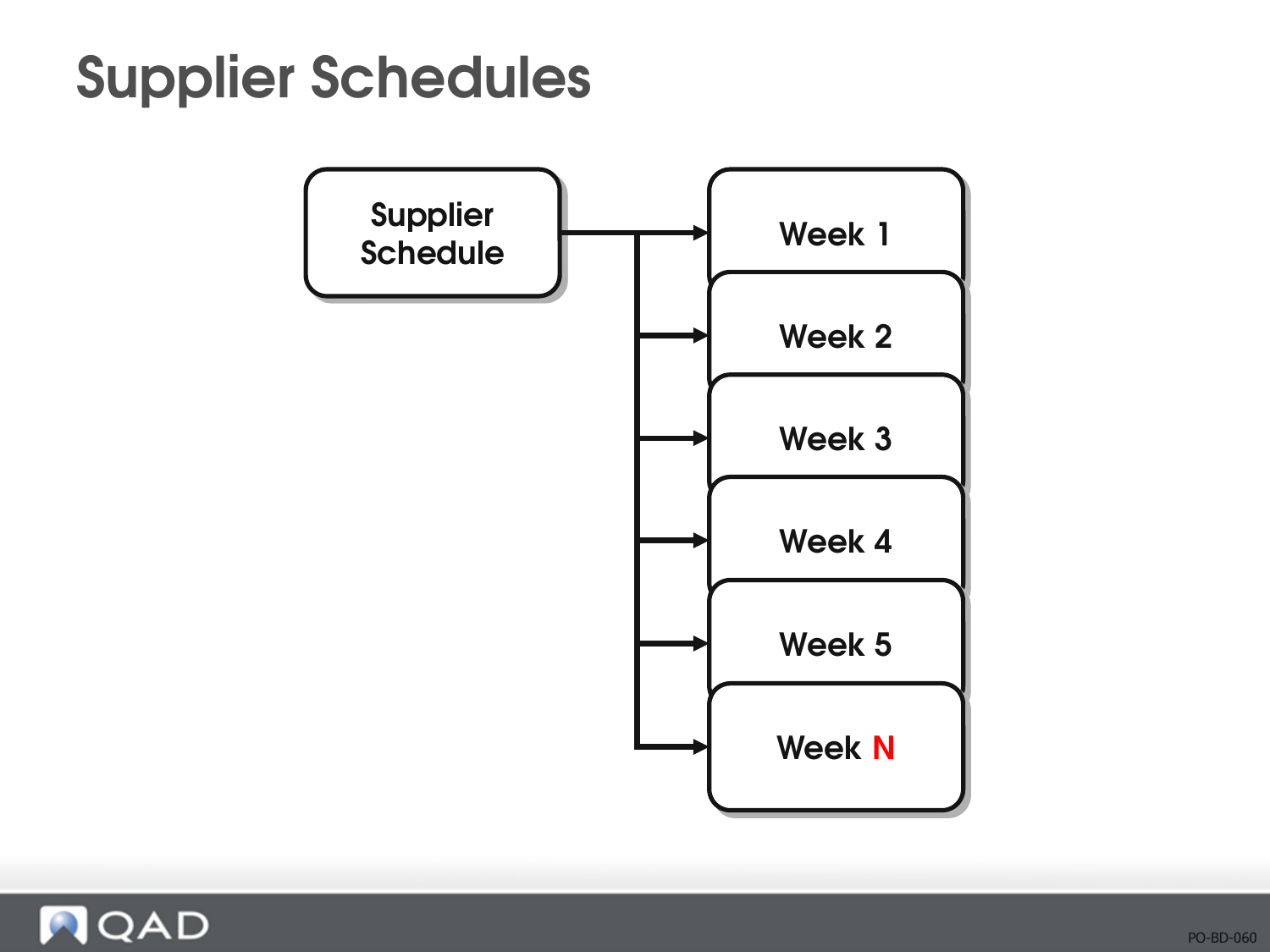

# Supplier Schedules
Supplier Schedule
Week 1
Week 2
Week 3
Week 4
Week 5
Week N
PO-BD-060